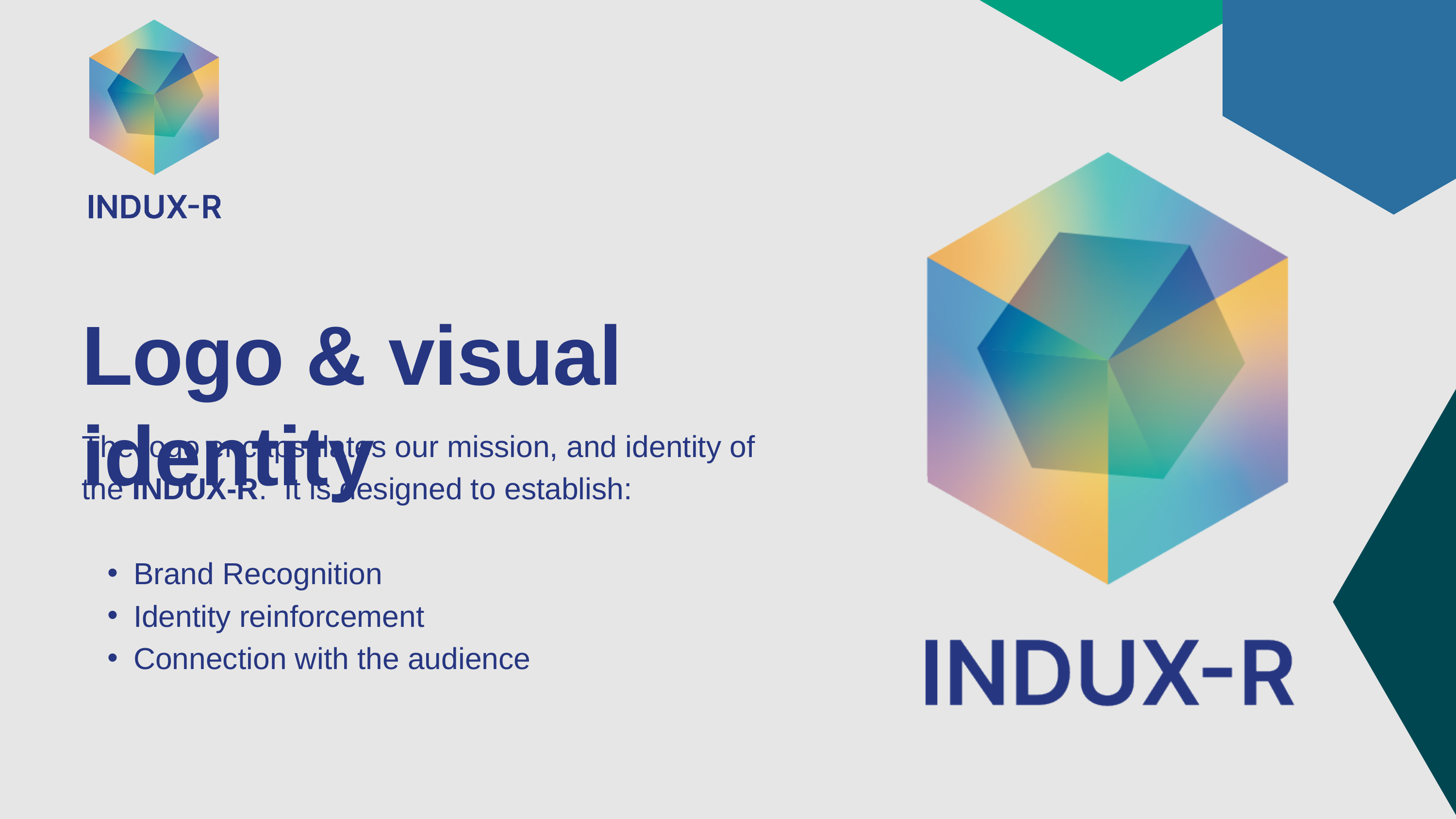

Logo & visual identity
The logo encapsulates our mission, and identity of the INDUX-R.  It is designed to establish:

Brand Recognition
Identity reinforcement
Connection with the audience